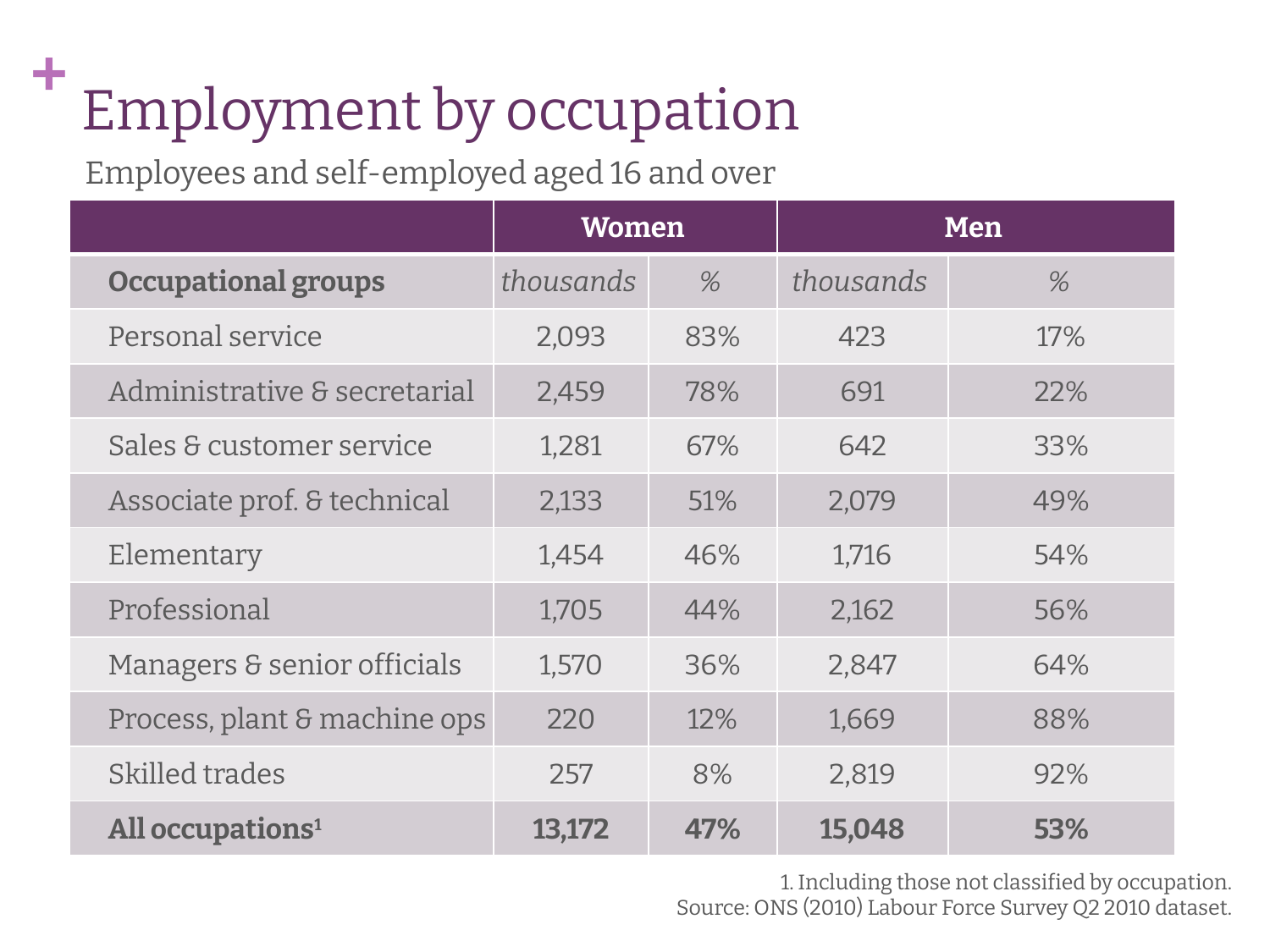

# Employment by occupation
Employees and self-employed aged 16 and over
|  | Women |  | Men |  |
| --- | --- | --- | --- | --- |
| Occupational groups | thousands | % | thousands | % |
| Personal service | 2,093 | 83% | 423 | 17% |
| Administrative & secretarial | 2,459 | 78% | 691 | 22% |
| Sales & customer service | 1,281 | 67% | 642 | 33% |
| Associate prof. & technical | 2,133 | 51% | 2,079 | 49% |
| Elementary | 1,454 | 46% | 1,716 | 54% |
| Professional | 1,705 | 44% | 2,162 | 56% |
| Managers & senior officials | 1,570 | 36% | 2,847 | 64% |
| Process, plant & machine ops | 220 | 12% | 1,669 | 88% |
| Skilled trades | 257 | 8% | 2,819 | 92% |
| All occupations1 | 13,172 | 47% | 15,048 | 53% |
1. Including those not classified by occupation.
Source: ONS (2010) Labour Force Survey Q2 2010 dataset.